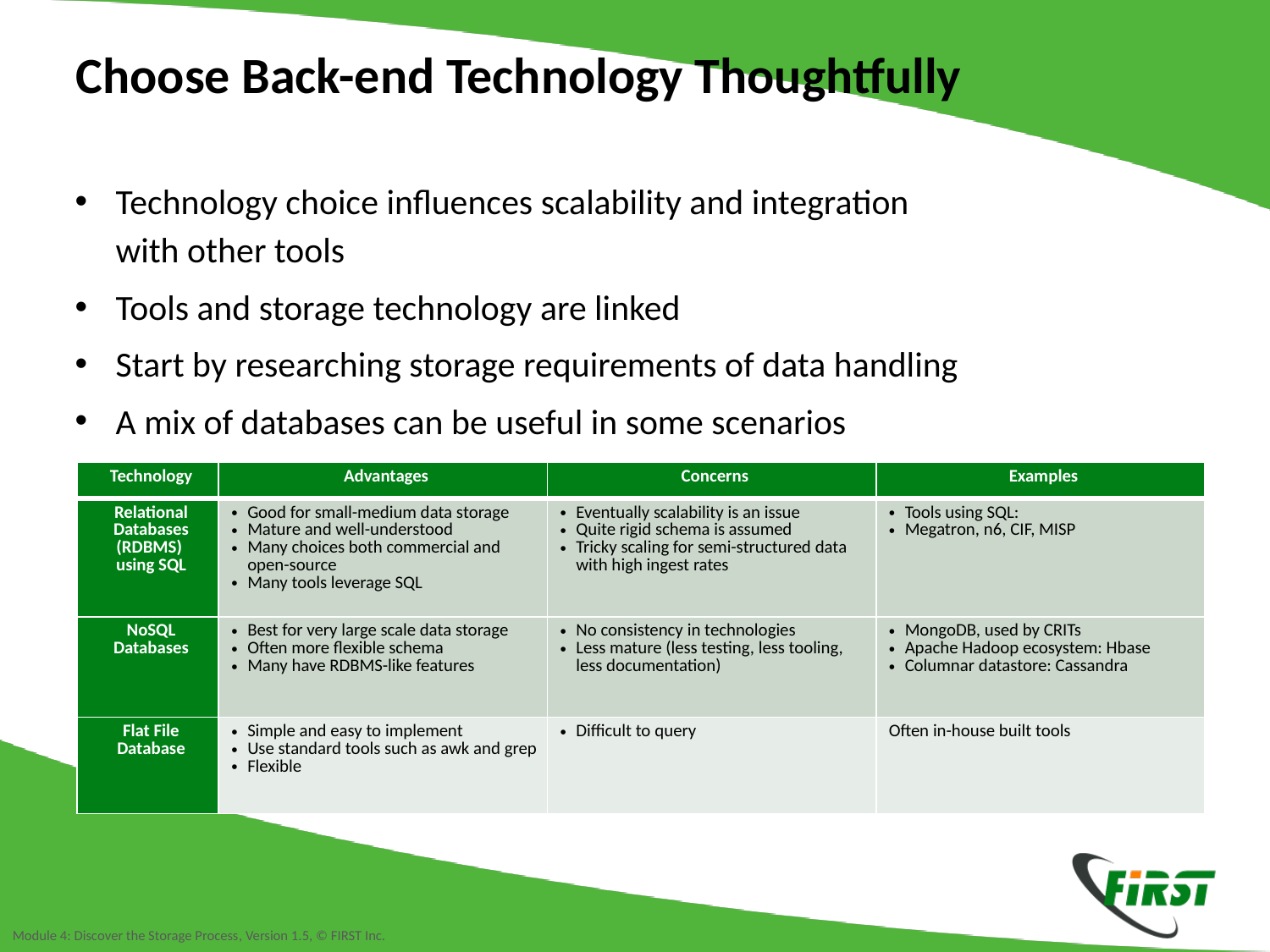

Choose Back-end Technology Thoughtfully
Technology choice influences scalability and integration
with other tools
Tools and storage technology are linked
Start by researching storage requirements of data handling
A mix of databases can be useful in some scenarios
| Technology | Advantages | Concerns | Examples |
| --- | --- | --- | --- |
| Relational Databases (RDBMS) using SQL | Good for small-medium data storage Mature and well-understood Many choices both commercial and open-source Many tools leverage SQL | Eventually scalability is an issue Quite rigid schema is assumed Tricky scaling for semi-structured data with high ingest rates | Tools using SQL: Megatron, n6, CIF, MISP |
| NoSQL Databases | Best for very large scale data storage Often more flexible schema Many have RDBMS-like features | No consistency in technologies Less mature (less testing, less tooling, less documentation) | MongoDB, used by CRITs Apache Hadoop ecosystem: Hbase Columnar datastore: Cassandra |
| Flat File Database | Simple and easy to implement Use standard tools such as awk and grep Flexible | Difficult to query | Often in-house built tools |